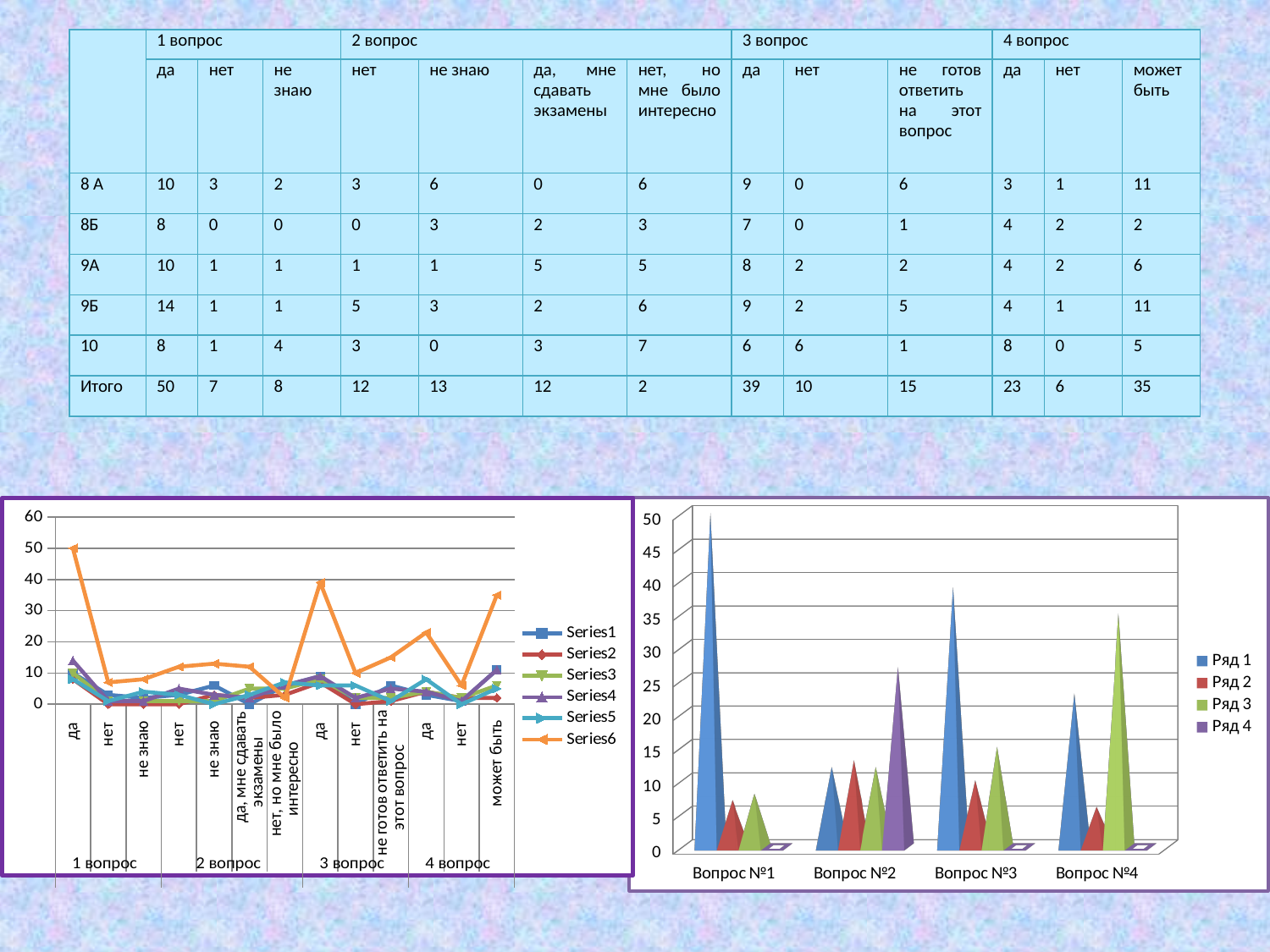

|  | 1 вопрос |  |  | 2 вопрос |  |  |  | 3 вопрос |  |  | 4 вопрос |  |  |
| --- | --- | --- | --- | --- | --- | --- | --- | --- | --- | --- | --- | --- | --- |
|  | да | нет | не знаю | нет | не знаю | да, мне сдавать экзамены | нет, но мне было интересно | да | нет | не готов ответить на этот вопрос | да | нет | может быть |
| 8 А | 10 | 3 | 2 | 3 | 6 | 0 | 6 | 9 | 0 | 6 | 3 | 1 | 11 |
| 8Б | 8 | 0 | 0 | 0 | 3 | 2 | 3 | 7 | 0 | 1 | 4 | 2 | 2 |
| 9А | 10 | 1 | 1 | 1 | 1 | 5 | 5 | 8 | 2 | 2 | 4 | 2 | 6 |
| 9Б | 14 | 1 | 1 | 5 | 3 | 2 | 6 | 9 | 2 | 5 | 4 | 1 | 11 |
| 10 | 8 | 1 | 4 | 3 | 0 | 3 | 7 | 6 | 6 | 1 | 8 | 0 | 5 |
| Итого | 50 | 7 | 8 | 12 | 13 | 12 | 2 | 39 | 10 | 15 | 23 | 6 | 35 |

### Chart

| Category |  |  |  |  |  |  |
|---|---|---|---|---|---|---|
| да   | 10.0 | 8.0 | 10.0 | 14.0 | 8.0 | 50.0 |
| нет   | 3.0 | 0.0 | 1.0 | 1.0 | 1.0 | 7.0 |
| не знаю   | 2.0 | 0.0 | 1.0 | 1.0 | 4.0 | 8.0 |
| нет   | 3.0 | 0.0 | 1.0 | 5.0 | 3.0 | 12.0 |
| не знаю   | 6.0 | 3.0 | 1.0 | 3.0 | 0.0 | 13.0 |
| да, мне сдавать экзамены   | 0.0 | 2.0 | 5.0 | 2.0 | 3.0 | 12.0 |
| нет, но мне было интересно   | 6.0 | 3.0 | 5.0 | 6.0 | 7.0 | 2.0 |
| да   | 9.0 | 7.0 | 8.0 | 9.0 | 6.0 | 39.0 |
| нет   | 0.0 | 0.0 | 2.0 | 2.0 | 6.0 | 10.0 |
| не готов ответить на этот вопрос   | 6.0 | 1.0 | 2.0 | 5.0 | 1.0 | 15.0 |
| да   | 3.0 | 4.0 | 4.0 | 4.0 | 8.0 | 23.0 |
| нет   | 1.0 | 2.0 | 2.0 | 1.0 | 0.0 | 6.0 |
| может быть   | 11.0 | 2.0 | 6.0 | 11.0 | 5.0 | 35.0 |

[unsupported chart]